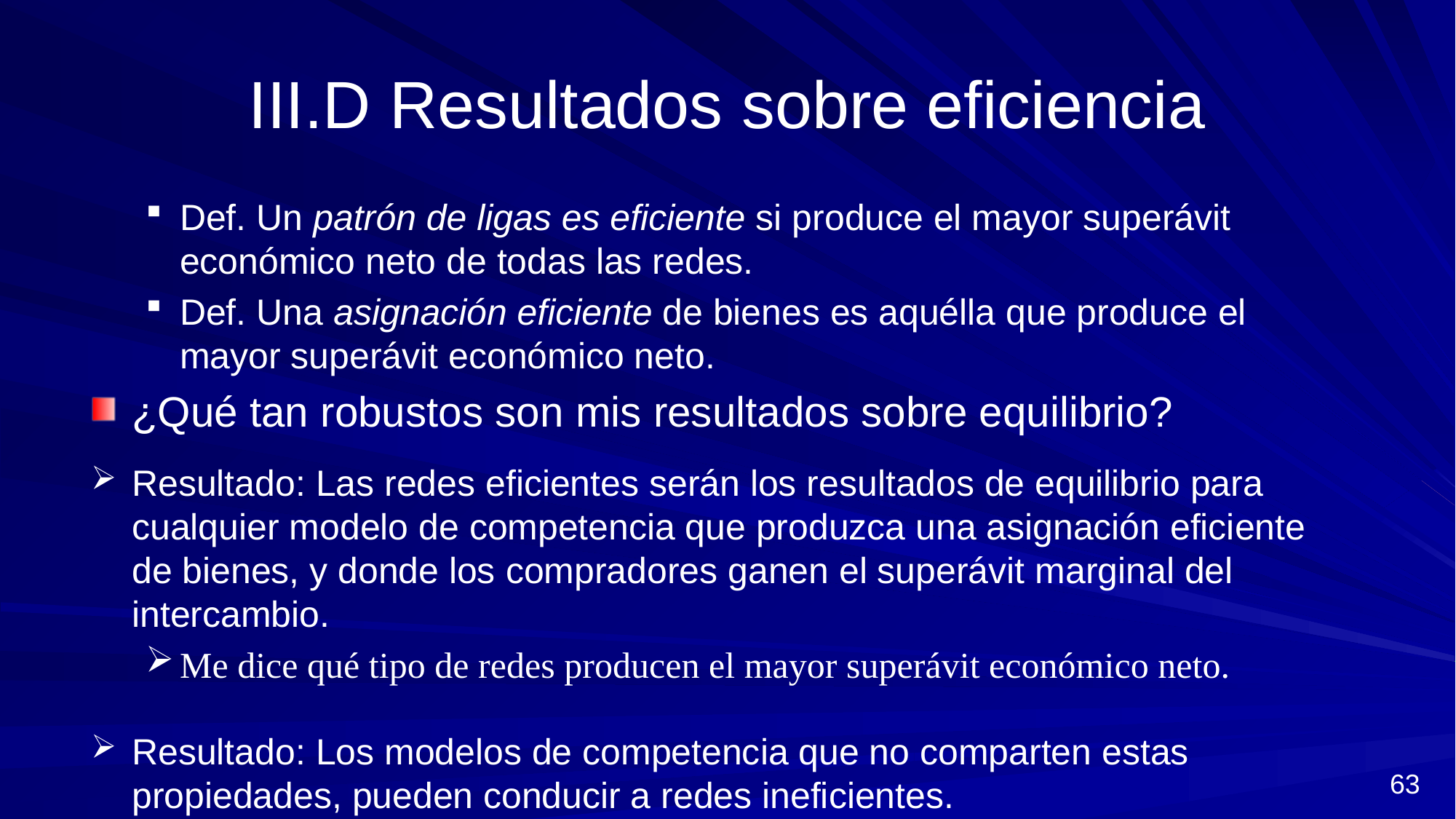

# III.D Resultados sobre eficiencia
Def. Un patrón de ligas es eficiente si produce el mayor superávit económico neto de todas las redes.
Def. Una asignación eficiente de bienes es aquélla que produce el mayor superávit económico neto.
¿Qué tan robustos son mis resultados sobre equilibrio?

Resultado: Las redes eficientes serán los resultados de equilibrio para cualquier modelo de competencia que produzca una asignación eficiente de bienes, y donde los compradores ganen el superávit marginal del intercambio.
Me dice qué tipo de redes producen el mayor superávit económico neto.

Resultado: Los modelos de competencia que no comparten estas propiedades, pueden conducir a redes ineficientes.
63